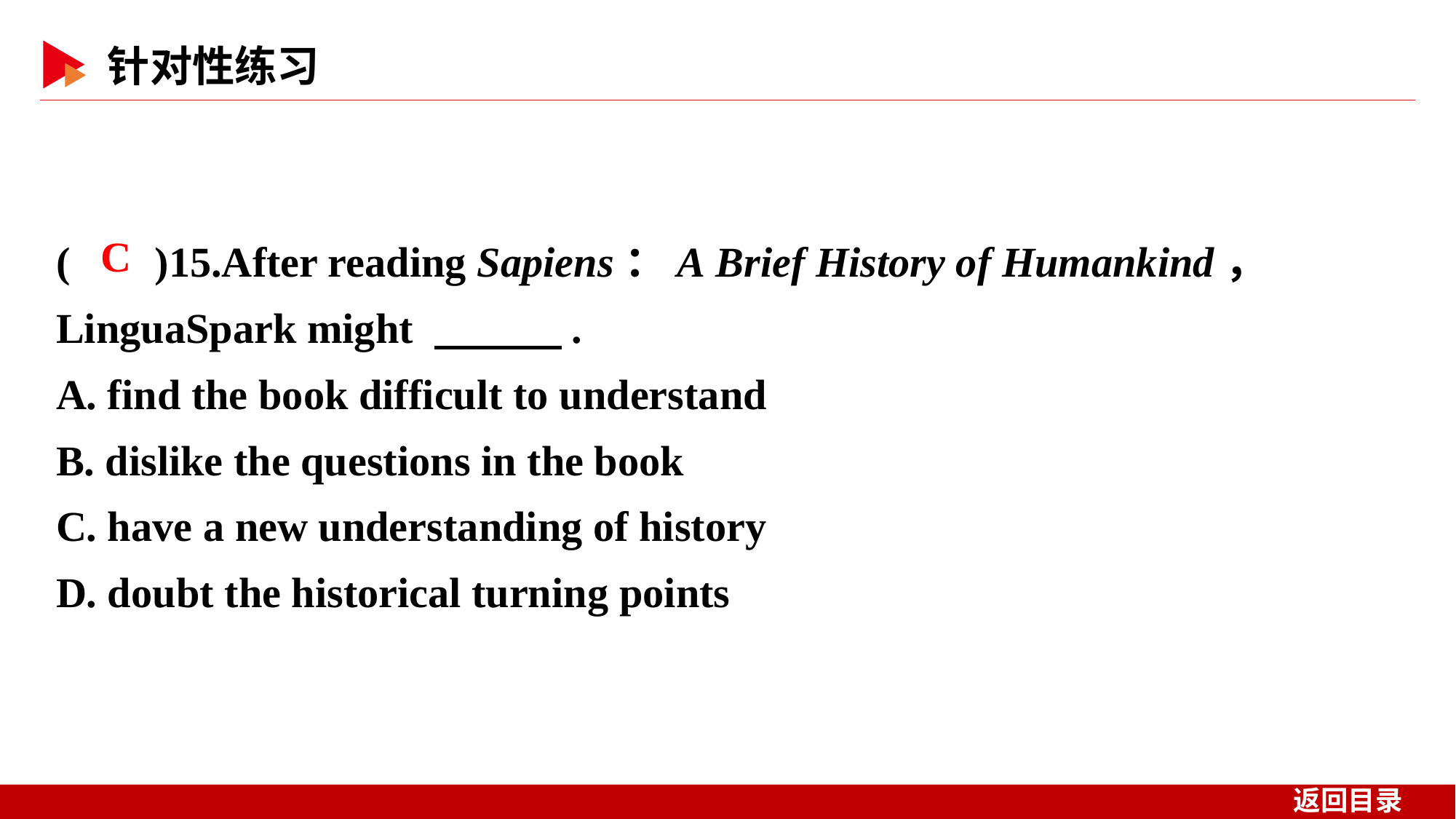

(        )15.After reading Sapiens：A Brief History of Humankind， LinguaSpark might 　　　.
A. find the book difficult to understand
B. dislike the questions in the book
C. have a new understanding of history
D. doubt the historical turning points
   C